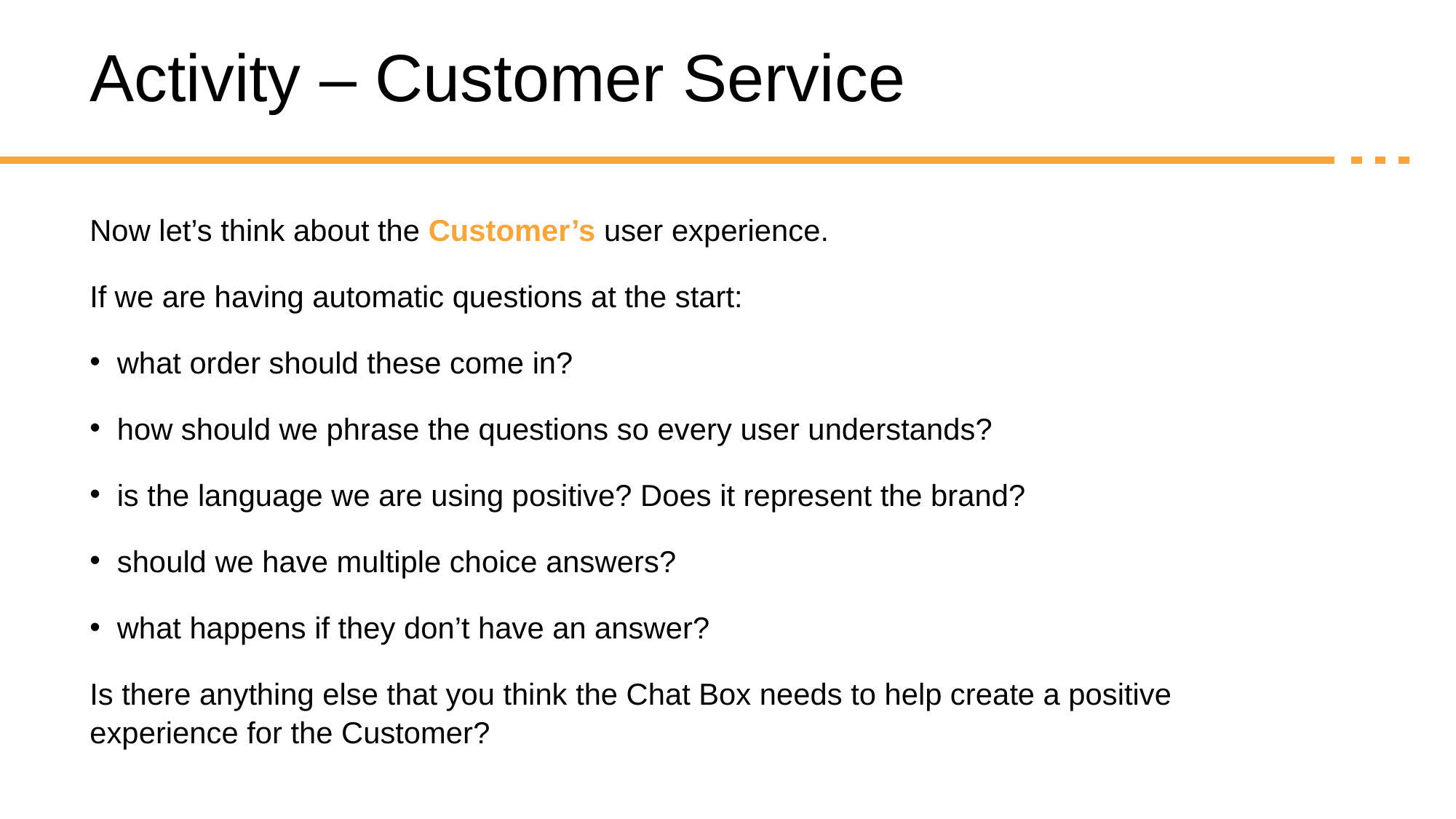

# Activity – Customer Service

Now let’s think about the Customer’s user experience.
If we are having automatic questions at the start:
what order should these come in?
how should we phrase the questions so every user understands?
is the language we are using positive? Does it represent the brand?
should we have multiple choice answers?
what happens if they don’t have an answer?
Is there anything else that you think the Chat Box needs to help create a positive experience for the Customer?